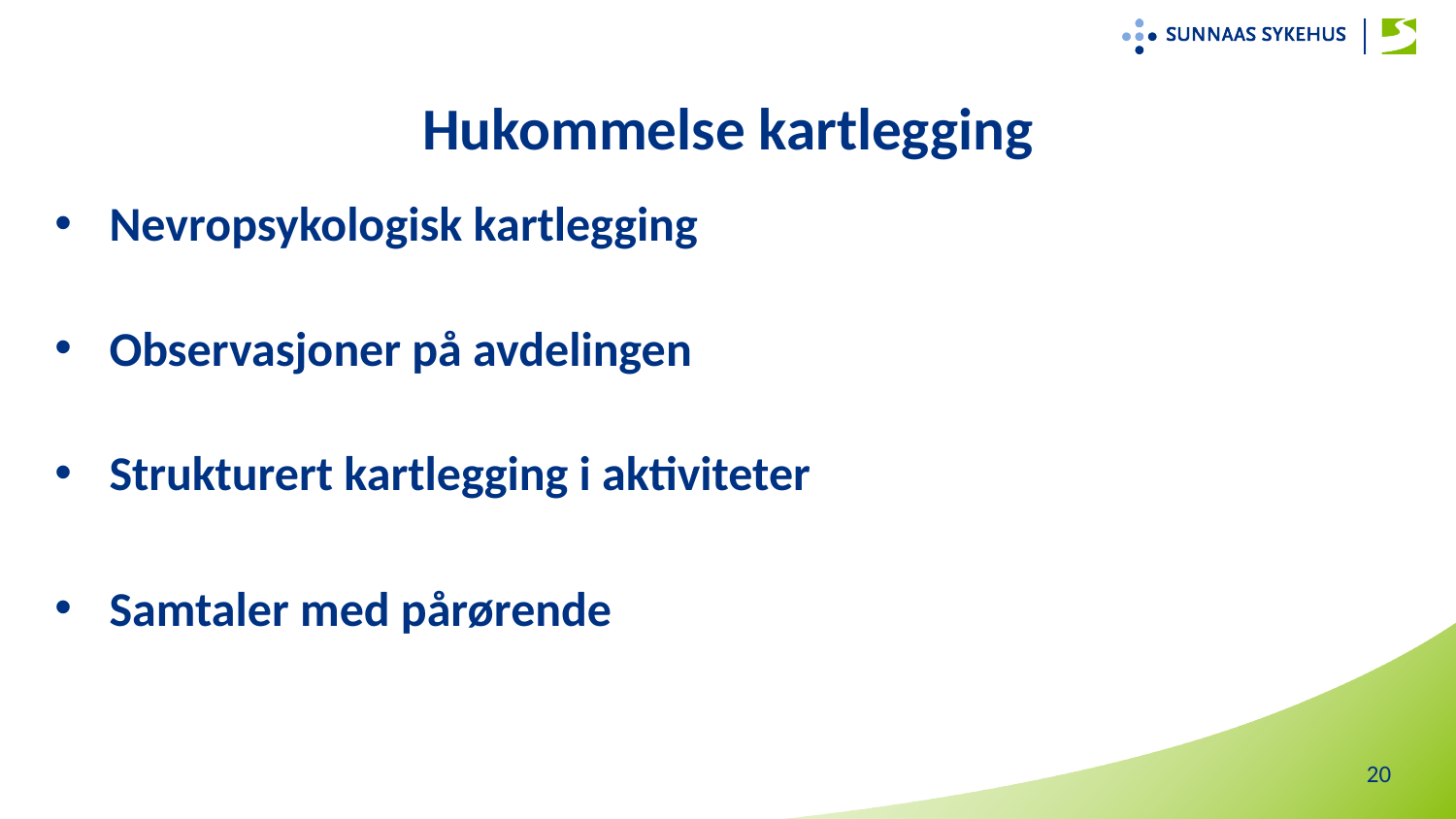

# Hukommelse kartlegging
Nevropsykologisk kartlegging

Observasjoner på avdelingen

Strukturert kartlegging i aktiviteter

Samtaler med pårørende

20